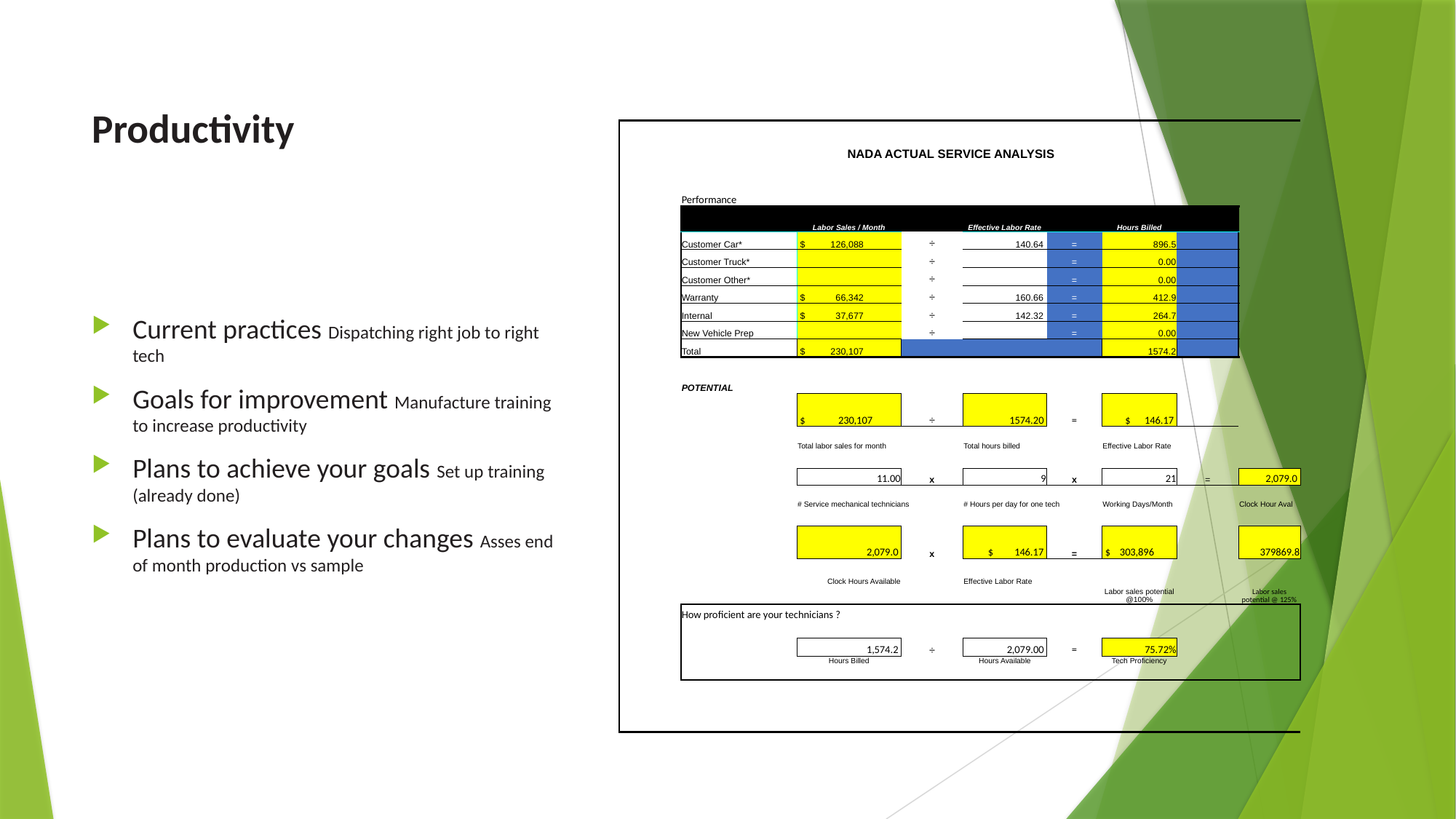

# Productivity
|  |  |  |  |  |  |  |  |  |
| --- | --- | --- | --- | --- | --- | --- | --- | --- |
|  | NADA ACTUAL SERVICE ANALYSIS |  |  |  |  |  |  |  |
|  | Performance |  |  |  |  |  |  |  |
|  |  | Labor Sales / Month |  | Effective Labor Rate |  | Hours Billed |  |  |
|  | Customer Car\* | $ 126,088 | ÷ | 140.64 | = | 896.5 |  |  |
|  | Customer Truck\* |  | ÷ |  | = | 0.00 |  |  |
|  | Customer Other\* |  | ÷ |  | = | 0.00 |  |  |
|  | Warranty | $ 66,342 | ÷ | 160.66 | = | 412.9 |  |  |
|  | Internal | $ 37,677 | ÷ | 142.32 | = | 264.7 |  |  |
|  | New Vehicle Prep |  | ÷ |  | = | 0.00 |  |  |
|  | Total | $ 230,107 |  |  |  | 1574.2 |  |  |
|  |  |  |  |  |  |  |  |  |
|  | POTENTIAL |  |  |  |  |  |  |  |
|  |  | $ 230,107 | ÷ | 1574.20 | = | $ 146.17 |  |  |
|  |  | Total labor sales for month |  | Total hours billed |  | Effective Labor Rate |  |  |
|  |  |  |  |  |  |  |  |  |
|  |  | 11.00 | x | 9 | x | 21 | = | 2,079.0 |
|  |  | # Service mechanical technicians |  | # Hours per day for one tech |  | Working Days/Month |  | Clock Hour Aval |
|  |  |  |  |  |  |  |  |  |
|  |  | 2,079.0 | x | $ 146.17 | = | $ 303,896 |  | 379869.8 |
|  |  | Clock Hours Available |  | Effective Labor Rate |  | Labor sales potential @100% |  | Labor sales potential @ 125% |
|  |  |  |  |  |  |  |  |  |
|  | How proficient are your technicians ? |  |  |  |  |  |  |  |
|  |  |  |  |  |  |  |  |  |
|  |  | 1,574.2 | ÷ | 2,079.00 | = | 75.72% |  |  |
|  |  | Hours Billed |  | Hours Available |  | Tech Proficiency |  |  |
|  |  |  |  |  |  |  |  |  |
|  |  |  |  |  |  |  |  |  |
|  |  |  |  |  |  |  |  |  |

Current practices Dispatching right job to right tech
Goals for improvement Manufacture training to increase productivity
Plans to achieve your goals Set up training (already done)
Plans to evaluate your changes Asses end of month production vs sample